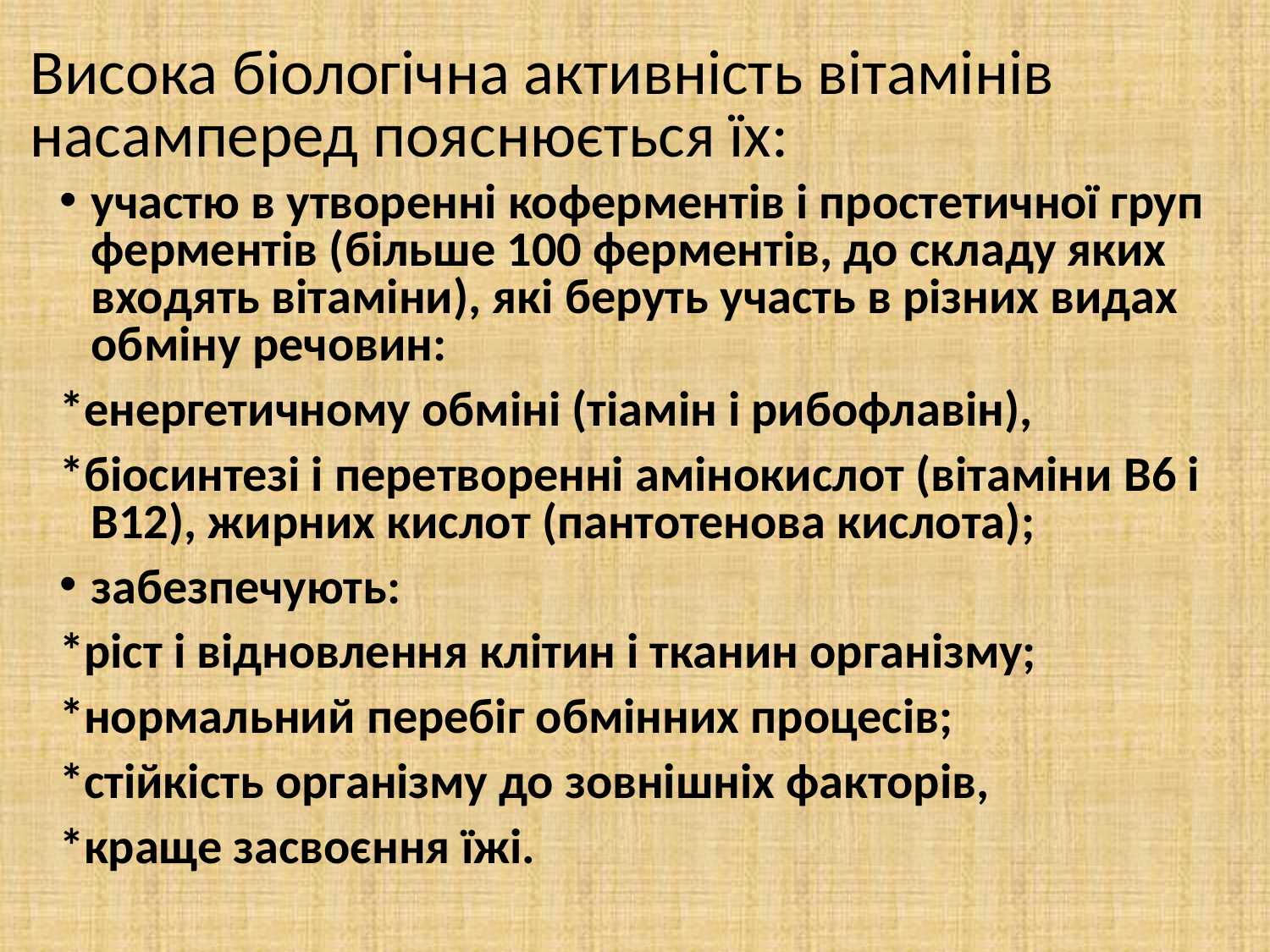

Висока біологічна активність вітамінів насамперед пояснюється їх:
участю в утворенні коферментів і простетичної груп ферментів (більше 100 ферментів, до складу яких входять вітаміни), які беруть участь в різних видах обміну речовин:
*енергетичному обміні (тіамін і рибофлавін),
*біосинтезі і перетворенні амінокислот (вітаміни В6 і В12), жирних кислот (пантотенова кислота);
забезпечують:
*ріст і відновлення клітин і тканин організму;
*нормальний перебіг обмінних процесів;
*стійкість організму до зовнішніх факторів,
*краще засвоєння їжі.